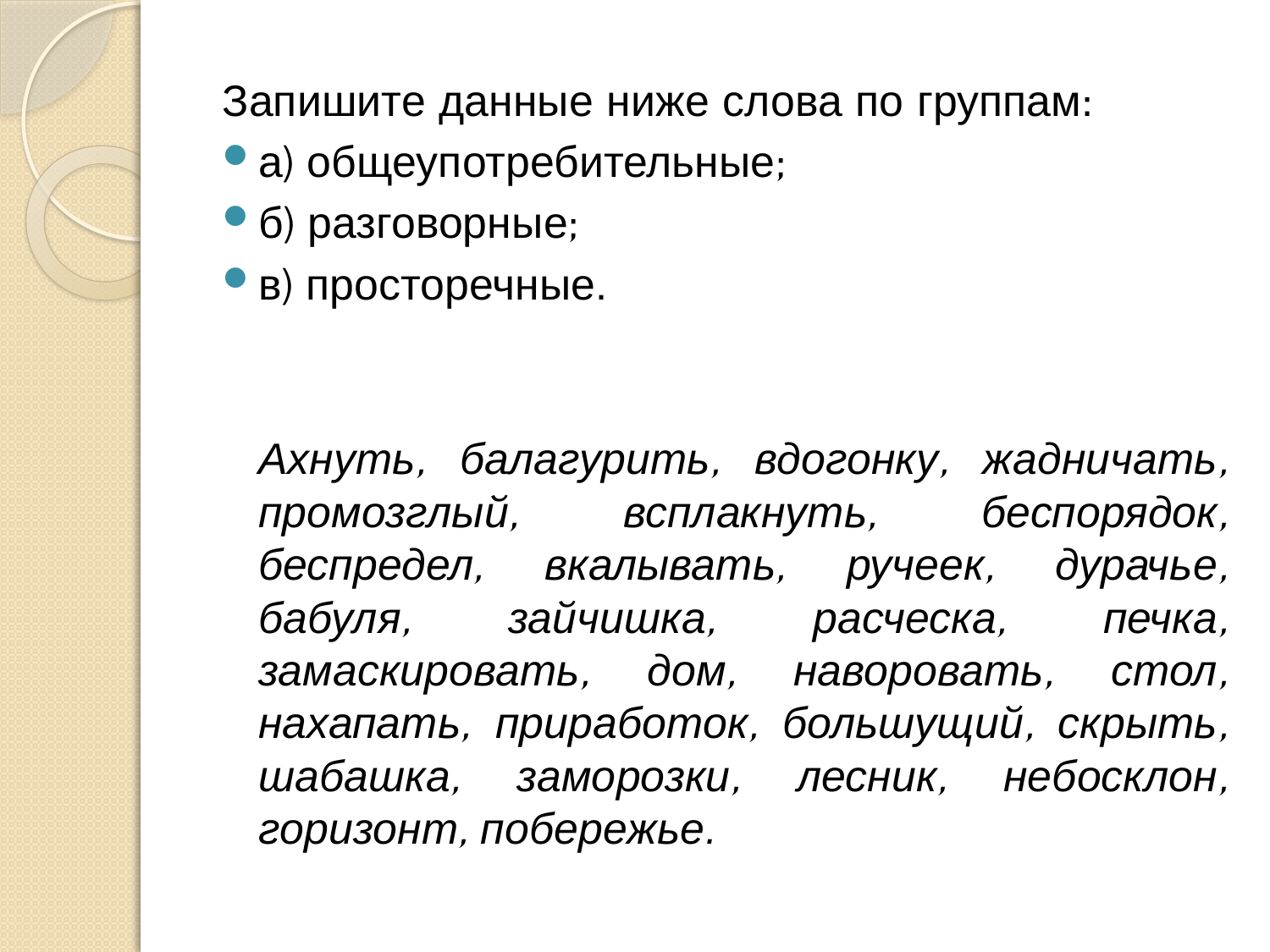

Запишите данные ниже слова по группам:
а) общеупотребительные;
б) разговорные;
в) просторечные.

Ахнуть, балагурить, вдогонку, жадничать, промозглый, всплакнуть, беспорядок, беспредел, вкалывать, ручеек, дурачье, бабуля, зайчишка, расческа, печка, замаскировать, дом, наворовать, стол, нахапать, приработок, большущий, скрыть, шабашка, заморозки, лесник, небосклон, горизонт, побережье.